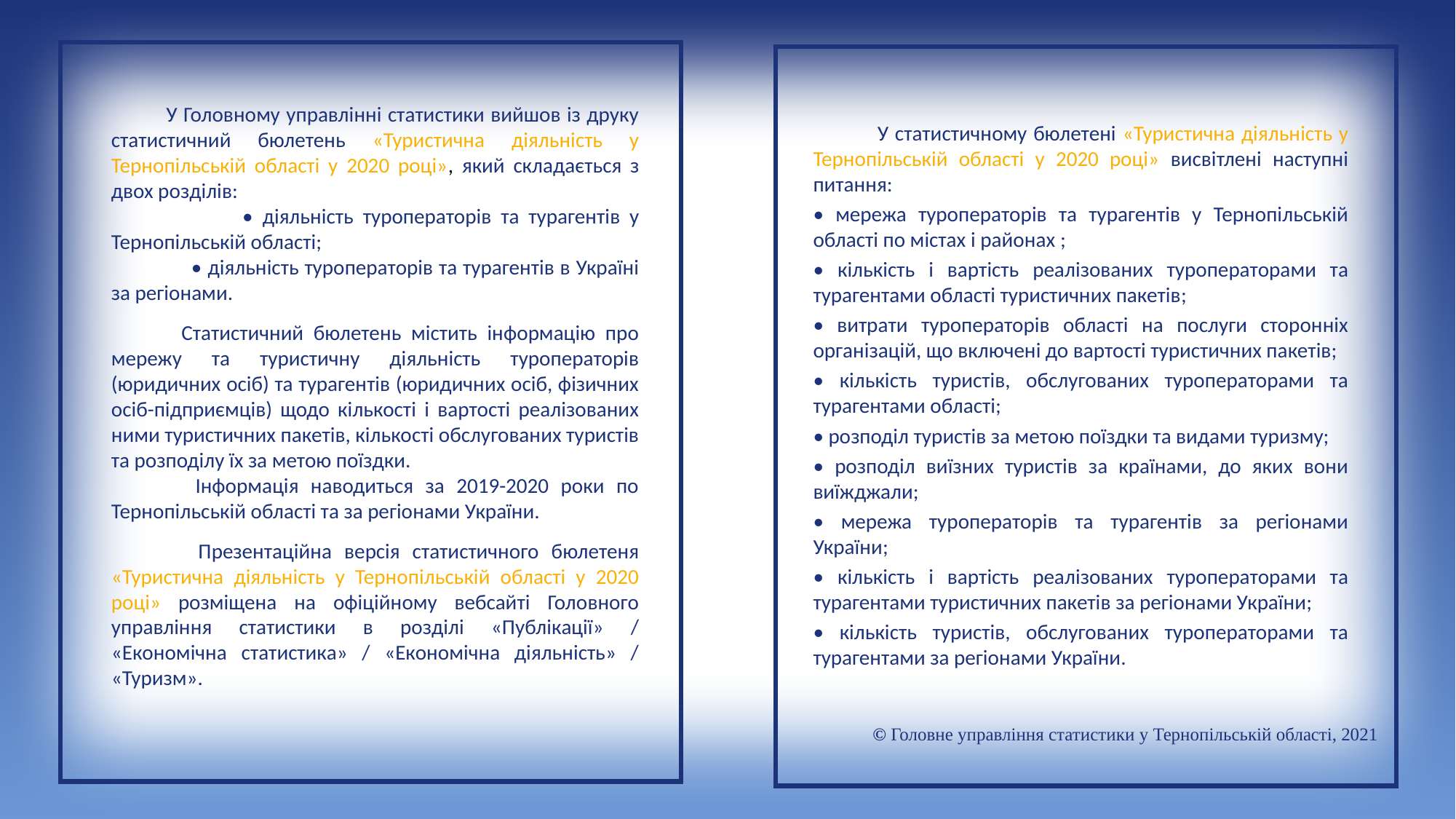

У Головному управлінні статистики вийшов із друку статистичний бюлетень «Туристична діяльність у Тернопільській області у 2020 році», який складається з двох розділів:
              • діяльність туроператорів та турагентів у Тернопільській області;
              • діяльність туроператорів та турагентів в Україні за регіонами.

       Статистичний бюлетень містить інформацію про мережу та туристичну діяльність туроператорів (юридичних осіб) та турагентів (юридичних осіб, фізичних осіб-підприємців) щодо кількості і вартості реалізованих ними туристичних пакетів, кількості обслугованих туристів та розподілу їх за метою поїздки.
       Інформація наводиться за 2019-2020 роки по Тернопільській області та за регіонами України.

       Презентаційна версія статистичного бюлетеня «Туристична діяльність у Тернопільській області у 2020 році» розміщена на офіційному вебсайті Головного управління статистики в розділі «Публікації» / «Економічна статистика» / «Економічна діяльність» / «Туризм».

          У статистичному бюлетені «Туристична діяльність у Тернопільській області у 2020 році» висвітлені наступні питання:
• мережа туроператорів та турагентів у Тернопільській області по містах і районах ;
• кількість і вартість реалізованих туроператорами та турагентами області туристичних пакетів;
• витрати туроператорів області на послуги сторонніх організацій, що включені до вартості туристичних пакетів;
• кількість туристів, обслугованих туроператорами та турагентами області;
• розподіл туристів за метою поїздки та видами туризму;
• розподіл виїзних туристів за країнами, до яких вони виїжджали;
• мережа туроператорів та турагентів за регіонами України;
• кількість і вартість реалізованих туроператорами та турагентами туристичних пакетів за регіонами України;
• кількість туристів, обслугованих туроператорами та турагентами за регіонами України.
© Головне управління статистики у Тернопільській області, 2021